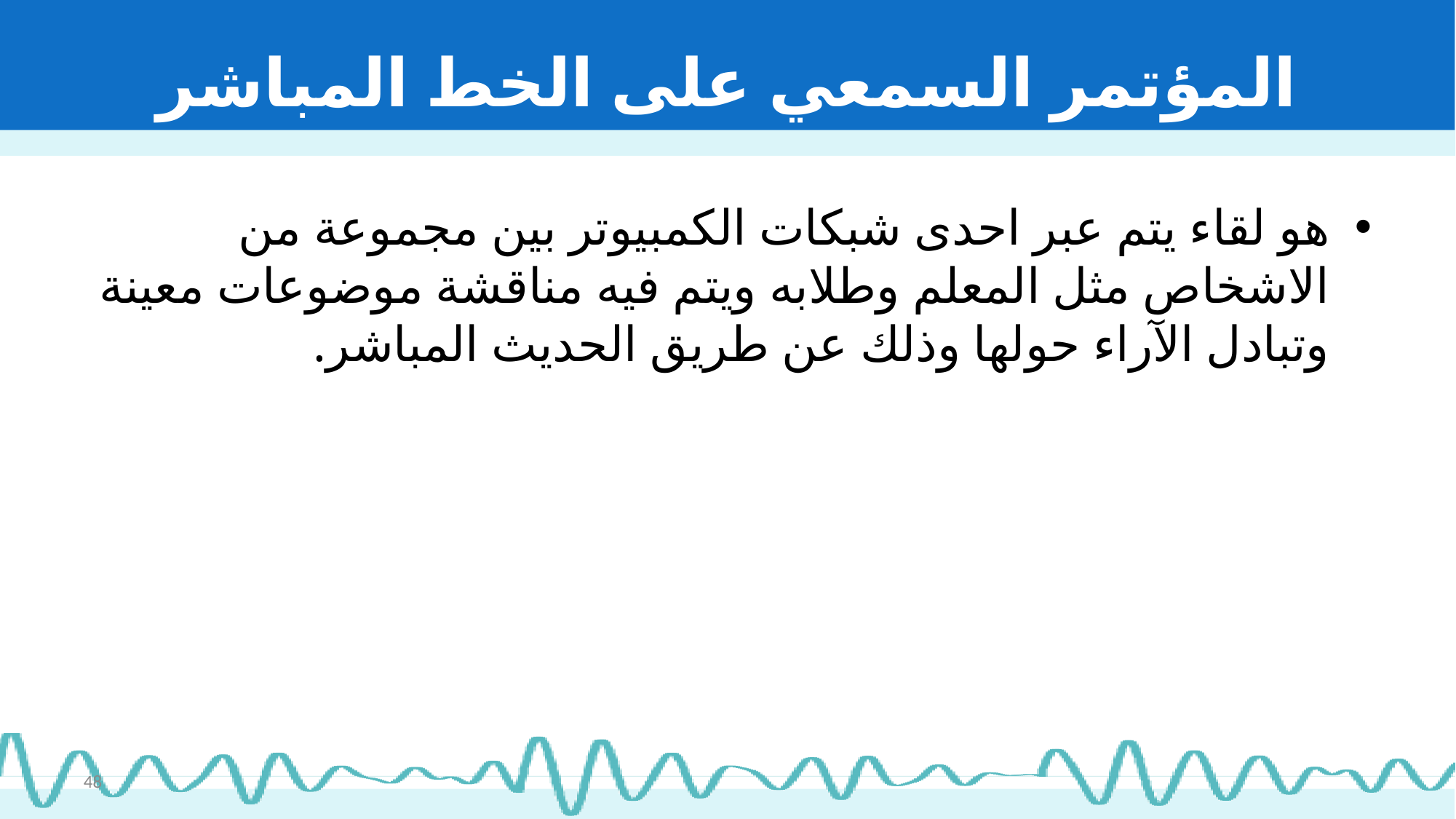

# المؤتمر السمعي على الخط المباشر
هو لقاء يتم عبر احدى شبكات الكمبيوتر بين مجموعة من الاشخاص مثل المعلم وطلابه ويتم فيه مناقشة موضوعات معينة وتبادل الآراء حولها وذلك عن طريق الحديث المباشر.
48